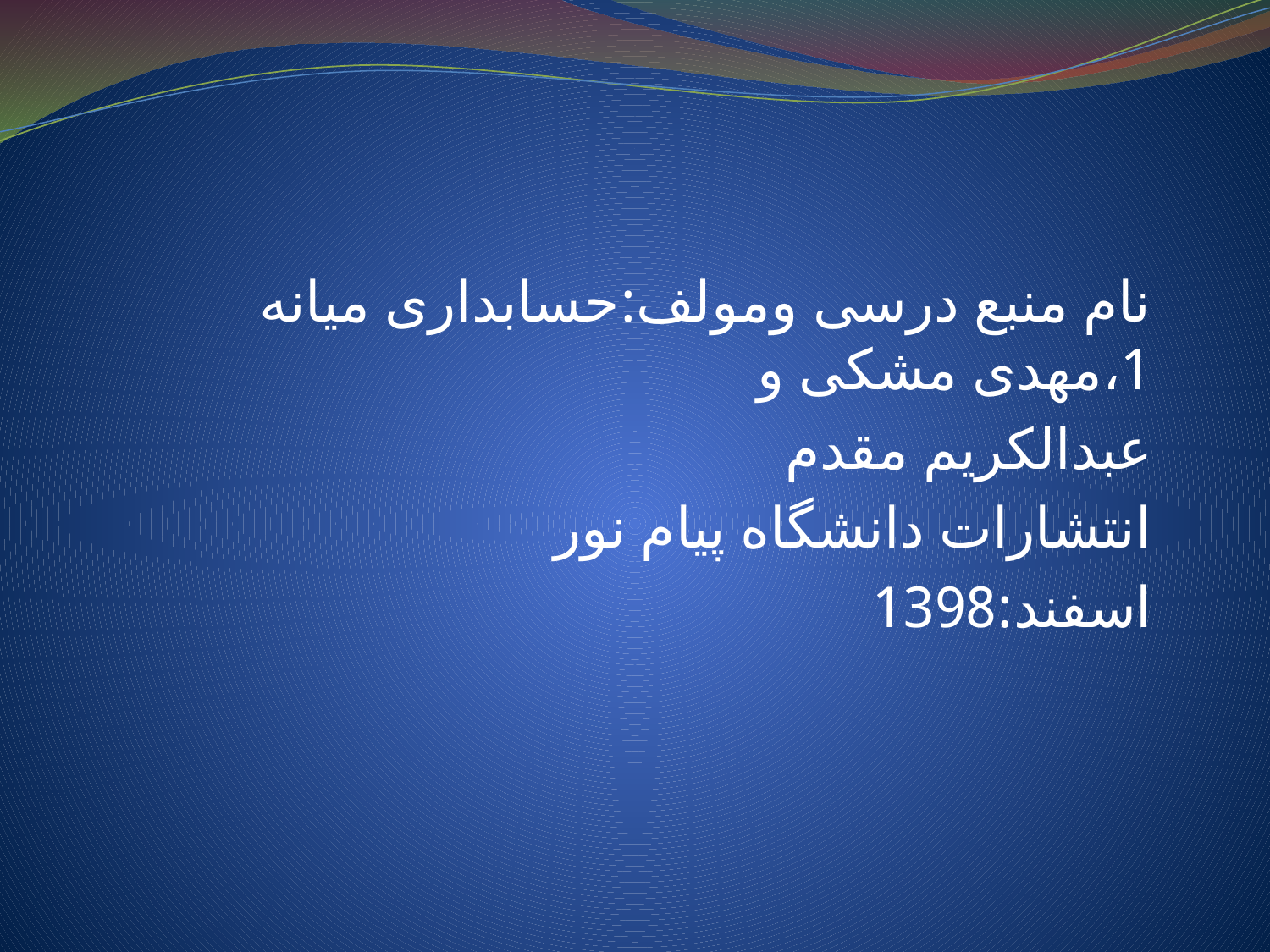

نام منبع درسی ومولف:حسابداری میانه 1،مهدی مشکی و
عبدالکریم مقدم
انتشارات دانشگاه پیام نور
اسفند:1398